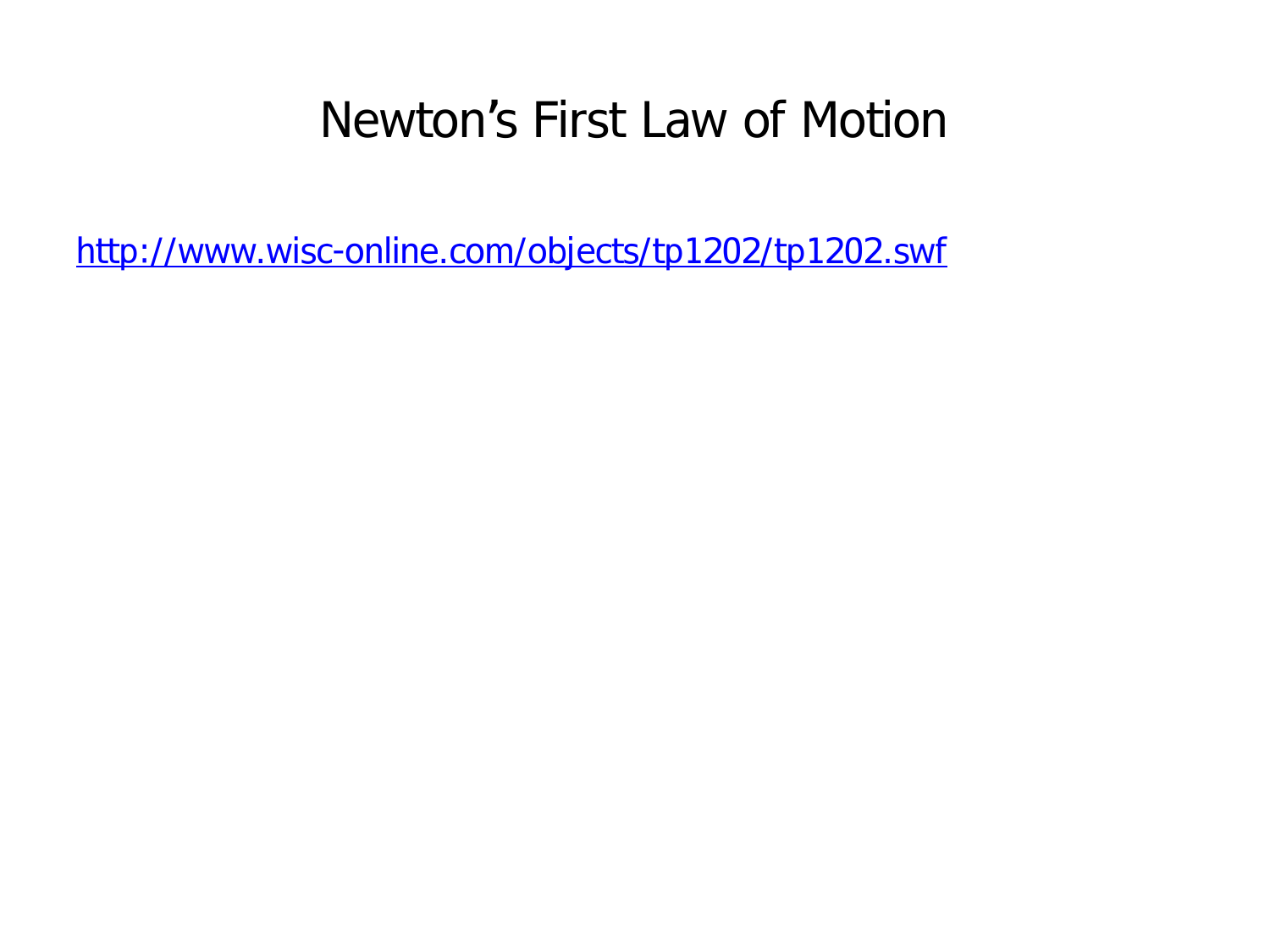

# Newton’s First Law of Motion
http://www.wisc-online.com/objects/tp1202/tp1202.swf